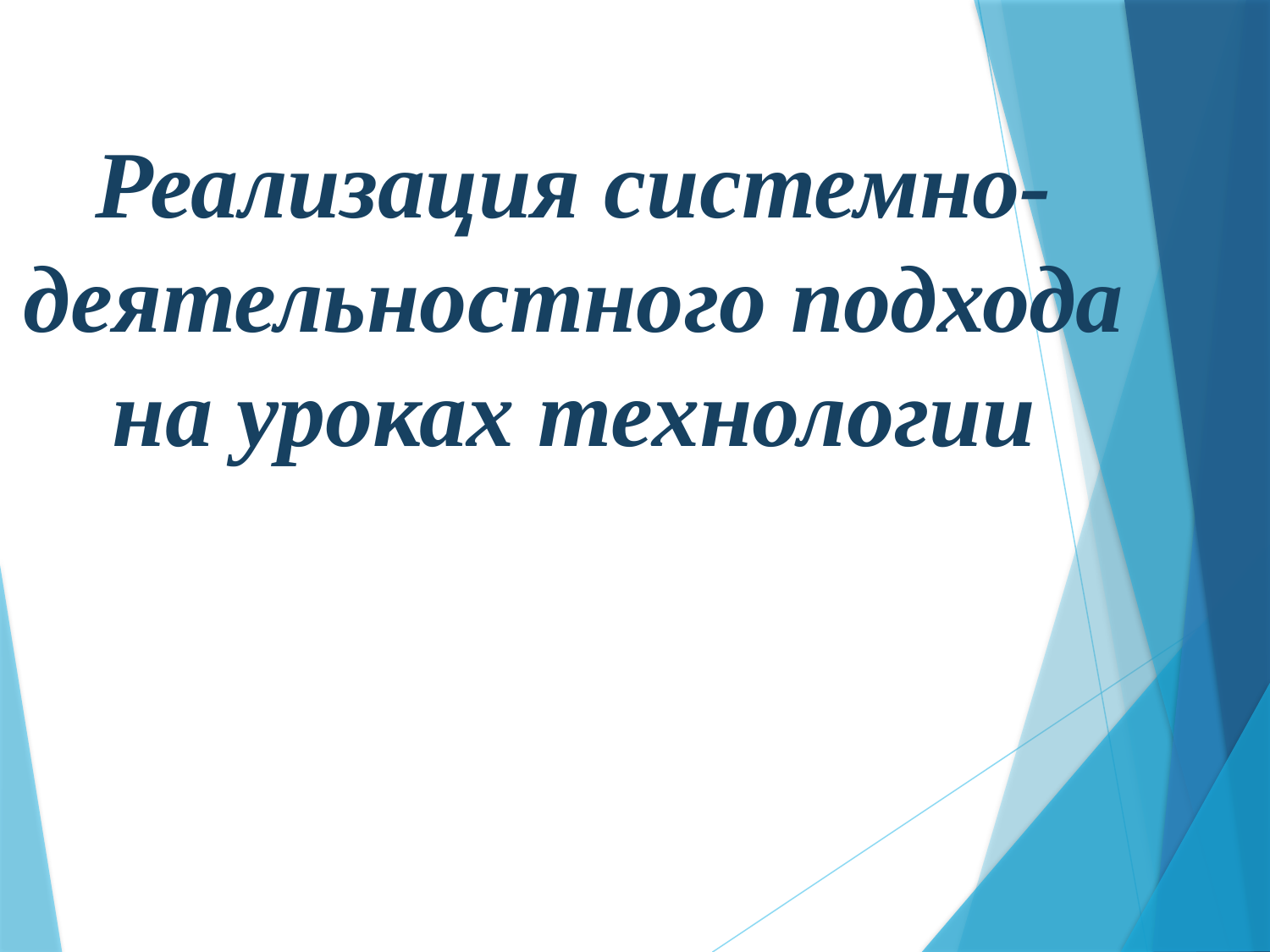

# Реализация системно-деятельностного подхода на уроках технологии